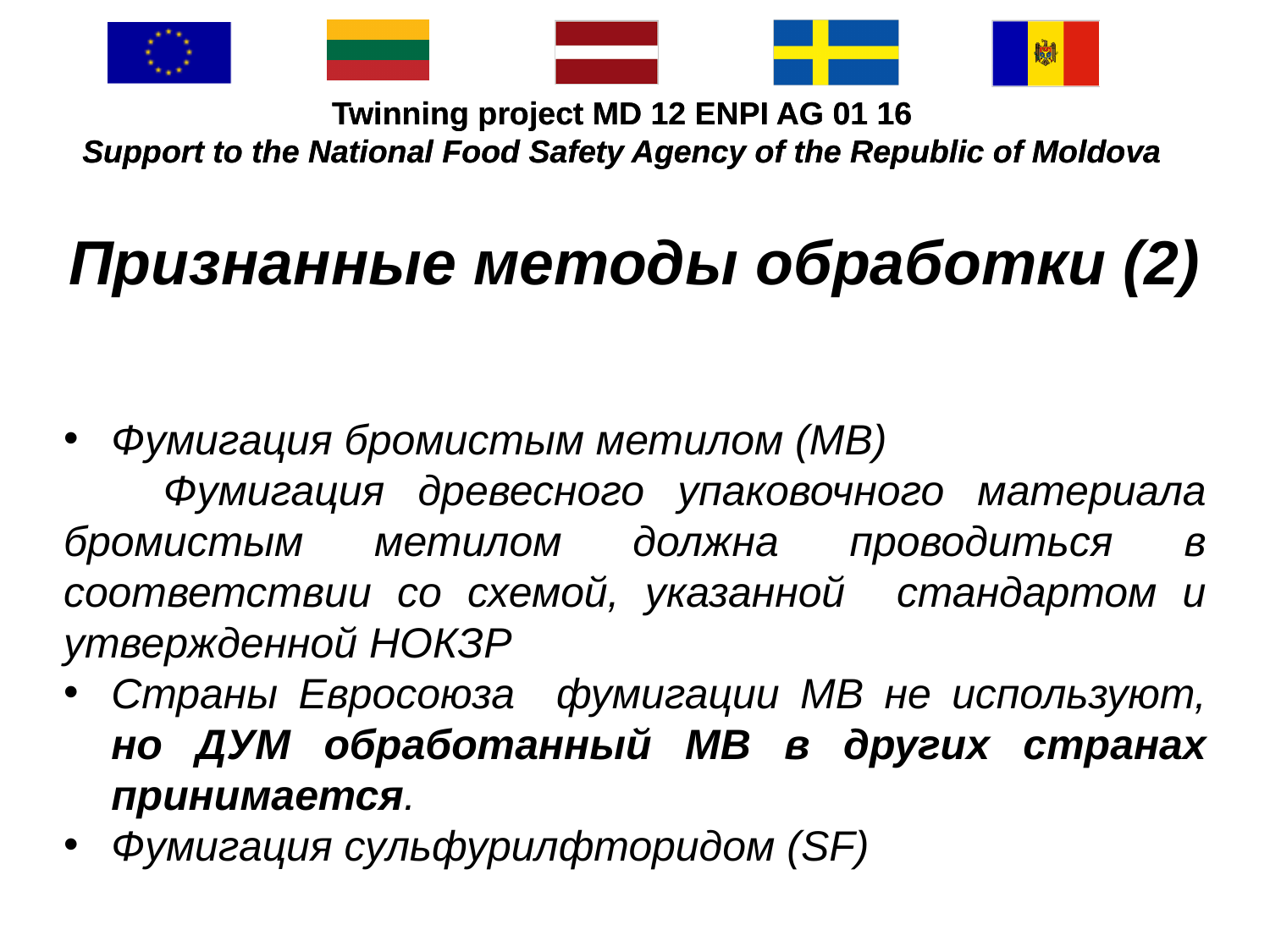

#
Признанные методы обработки (2)
Фумигация бромистым метилом (МВ)
   Фумигация древесного упаковочного материала бромистым метилом должна проводиться в соответствии со схемой, указанной  стандартом и утвержденной НОКЗР
Страны Евросоюза  фумигации МВ не используют, но ДУМ обработанный МВ в других странах принимается.
Фумигация сульфурилфторидом (SF)